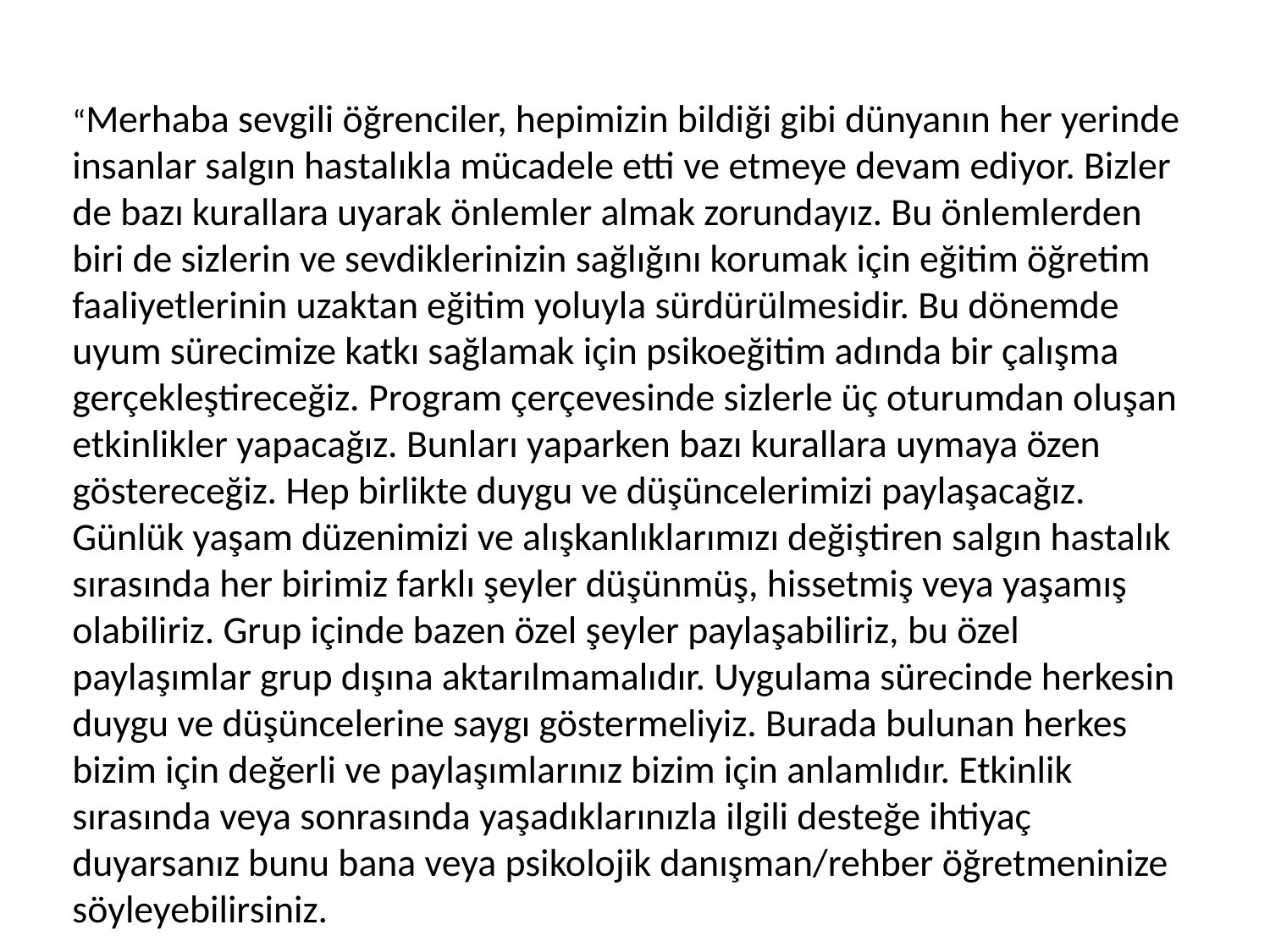

“Merhaba sevgili öğrenciler, hepimizin bildiği gibi dünyanın her yerinde insanlar salgın hastalıkla mücadele etti ve etmeye devam ediyor. Bizler de bazı kurallara uyarak önlemler almak zorundayız. Bu önlemlerden biri de sizlerin ve sevdiklerinizin sağlığını korumak için eğitim öğretim faaliyetlerinin uzaktan eğitim yoluyla sürdürülmesidir. Bu dönemde uyum sürecimize katkı sağlamak için psikoeğitim adında bir çalışma gerçekleştireceğiz. Program çerçevesinde sizlerle üç oturumdan oluşan etkinlikler yapacağız. Bunları yaparken bazı kurallara uymaya özen göstereceğiz. Hep birlikte duygu ve düşüncelerimizi paylaşacağız. Günlük yaşam düzenimizi ve alışkanlıklarımızı değiştiren salgın hastalık sırasında her birimiz farklı şeyler düşünmüş, hissetmiş veya yaşamış olabiliriz. Grup içinde bazen özel şeyler paylaşabiliriz, bu özel paylaşımlar grup dışına aktarılmamalıdır. Uygulama sürecinde herkesin duygu ve düşüncelerine saygı göstermeliyiz. Burada bulunan herkes bizim için değerli ve paylaşımlarınız bizim için anlamlıdır. Etkinlik sırasında veya sonrasında yaşadıklarınızla ilgili desteğe ihtiyaç duyarsanız bunu bana veya psikolojik danışman/rehber öğretmeninize söyleyebilirsiniz.